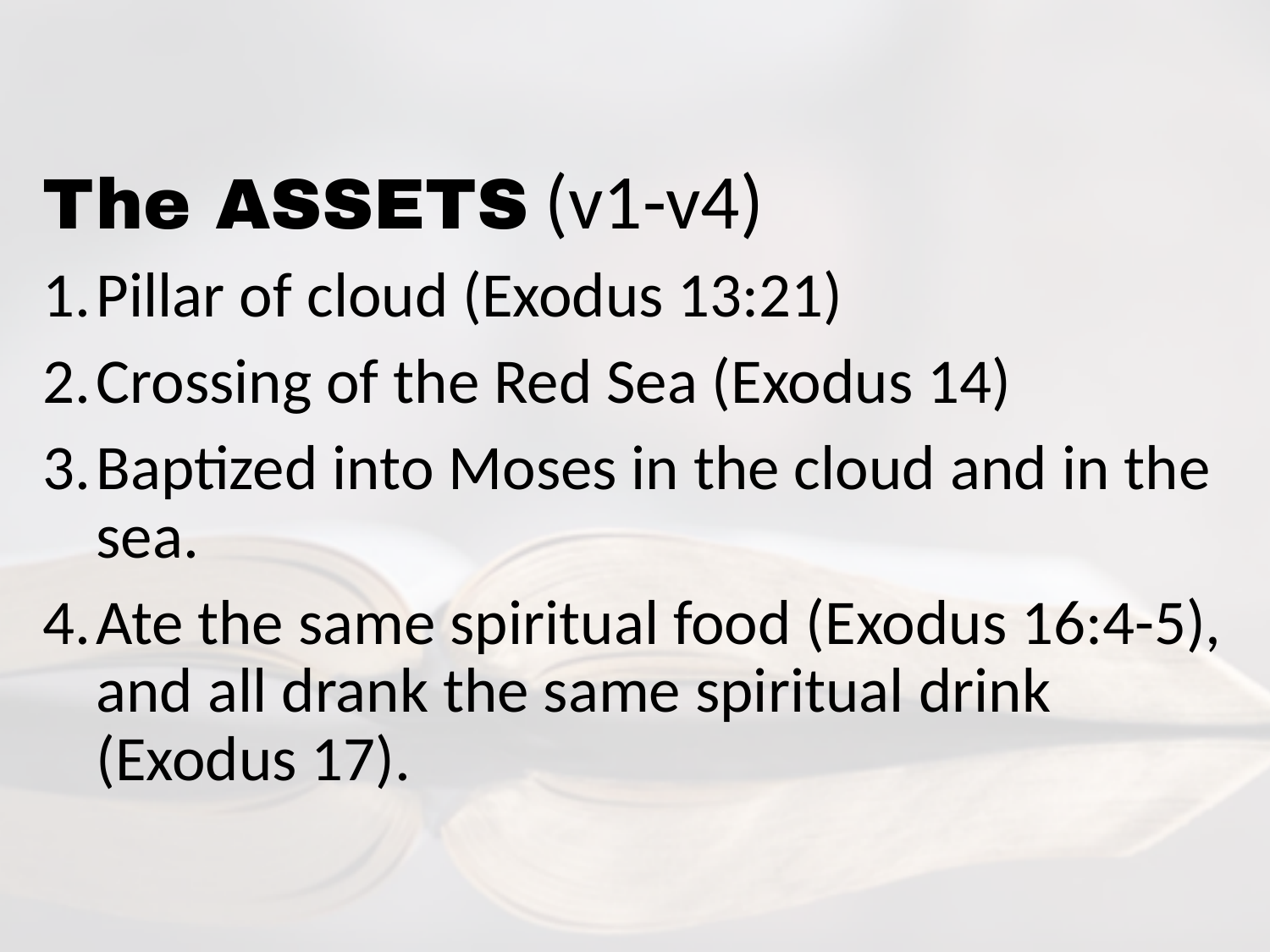

# The ASSETS (v1-v4)
Pillar of cloud (Exodus 13:21)
Crossing of the Red Sea (Exodus 14)
Baptized into Moses in the cloud and in the sea.
Ate the same spiritual food (Exodus 16:4-5), and all drank the same spiritual drink (Exodus 17).